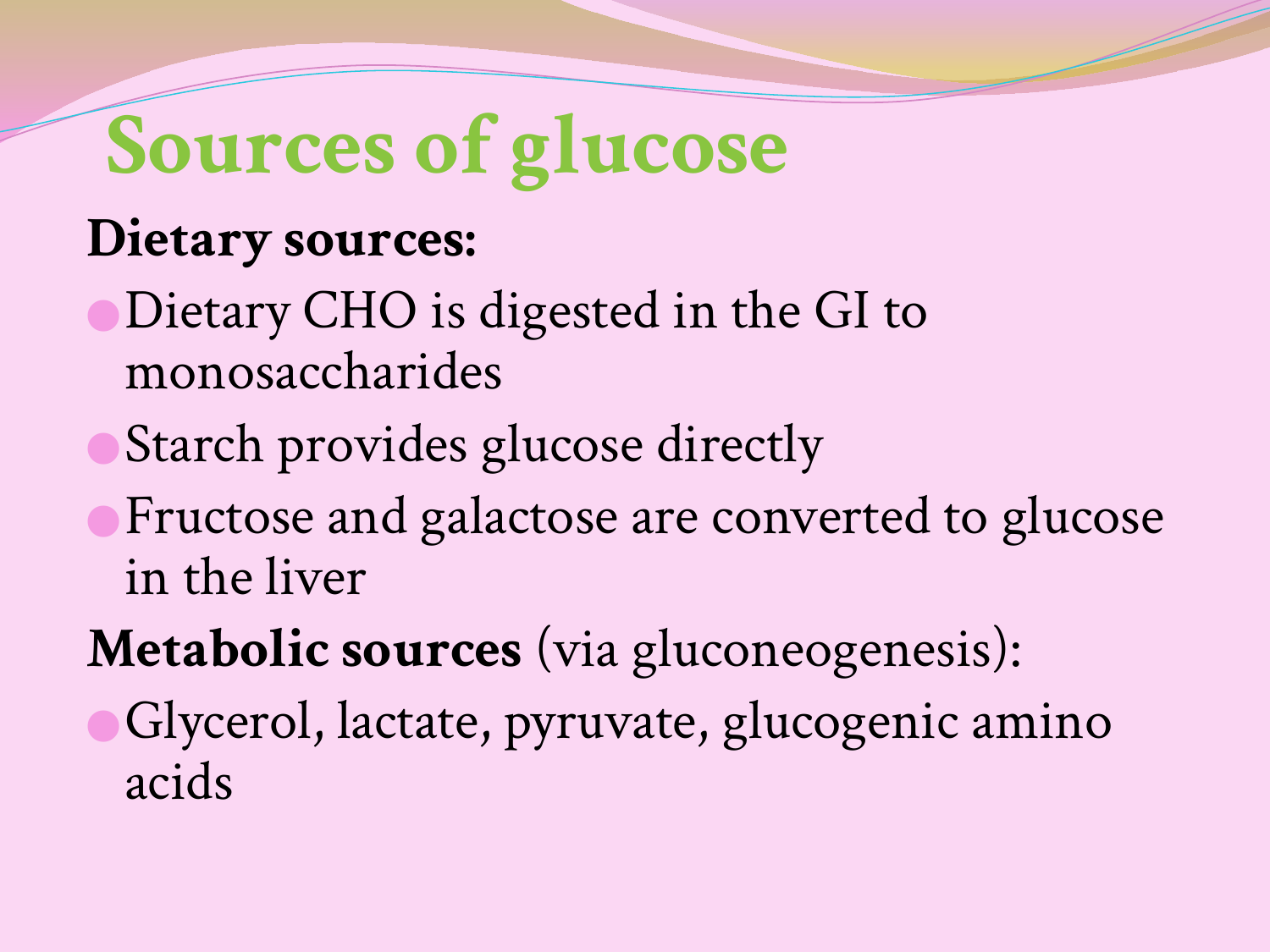

# Sources of glucose
Dietary sources:
Dietary CHO is digested in the GI to monosaccharides
Starch provides glucose directly
Fructose and galactose are converted to glucose in the liver
Metabolic sources (via gluconeogenesis):
Glycerol, lactate, pyruvate, glucogenic amino acids